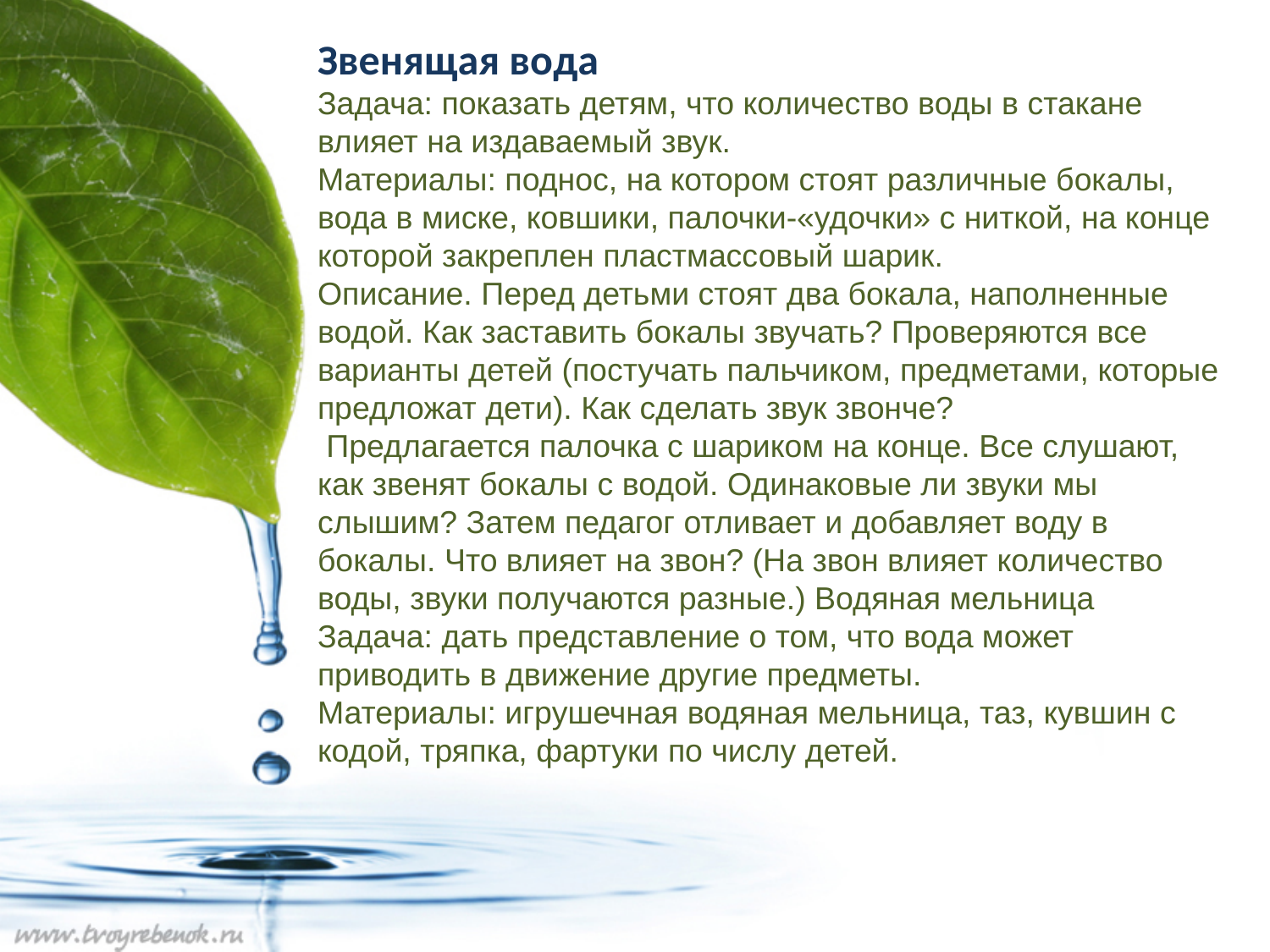

Звенящая вода
Задача: показать детям, что количество воды в стакане влияет на издаваемый звук.
Материалы: поднос, на котором стоят различные бокалы, вода в миске, ковшики, палочки-«удочки» с ниткой, на конце которой закреплен пластмассовый шарик.
Описание. Перед детьми стоят два бокала, наполненные водой. Как заставить бокалы звучать? Проверяются все варианты детей (постучать пальчиком, предметами, которые предложат дети). Как сделать звук звонче?
 Предлагается палочка с шариком на конце. Все слушают, как звенят бокалы с водой. Одинаковые ли звуки мы слышим? Затем педагог отливает и добавляет воду в бокалы. Что влияет на звон? (На звон влияет количество воды, звуки получаются разные.) Водяная мельница
Задача: дать представление о том, что вода может приводить в движение другие предметы.
Материалы: игрушечная водяная мельница, таз, кувшин с кодой, тряпка, фартуки по числу детей.